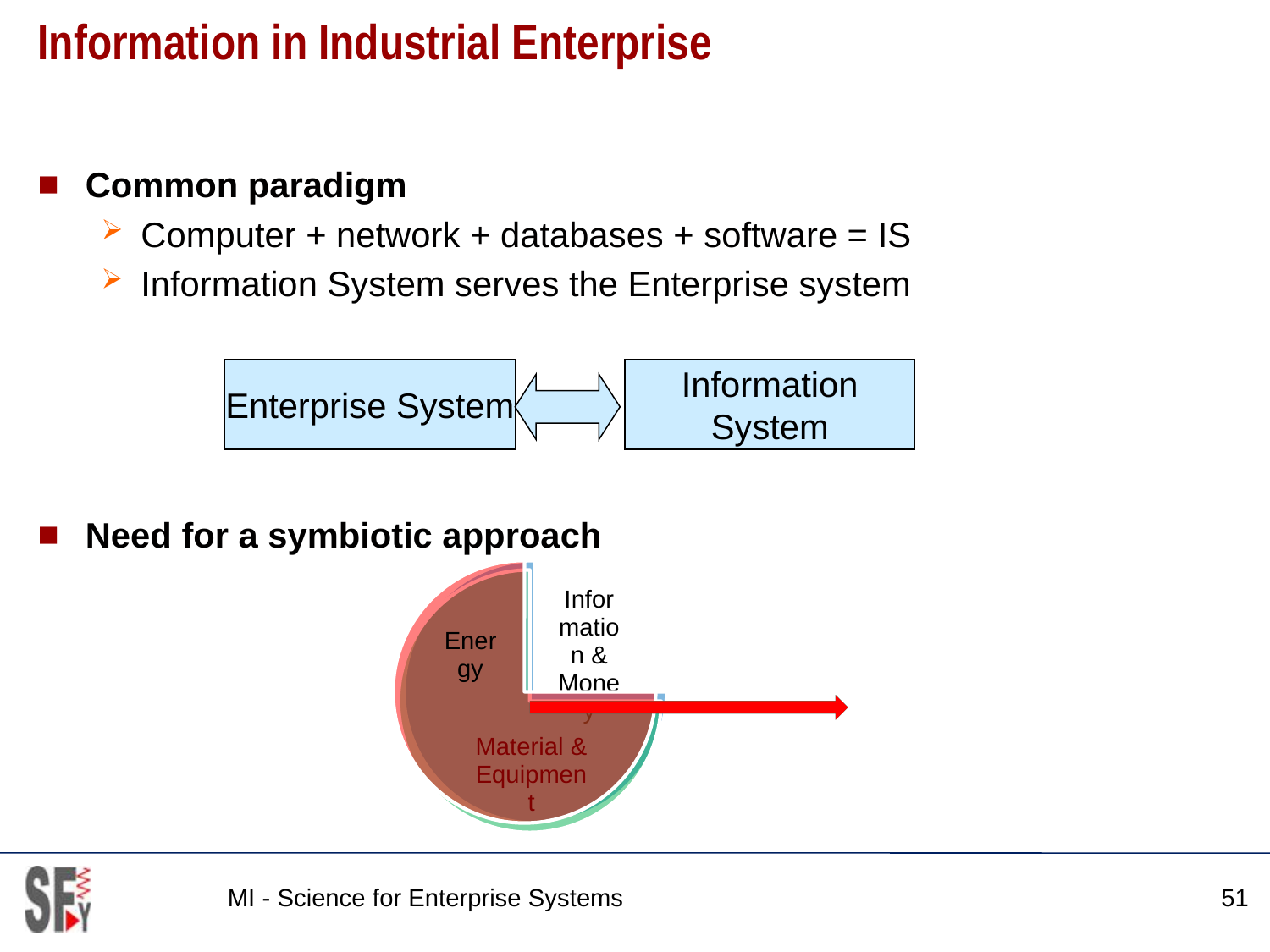

# Information in Industrial Enterprise
Common paradigm
Computer + network + databases + software = IS
Information System serves the Enterprise system

Need for a symbiotic approach
Enterprise System
Information
System

Material & Equipment
MI - Science for Enterprise Systems
51